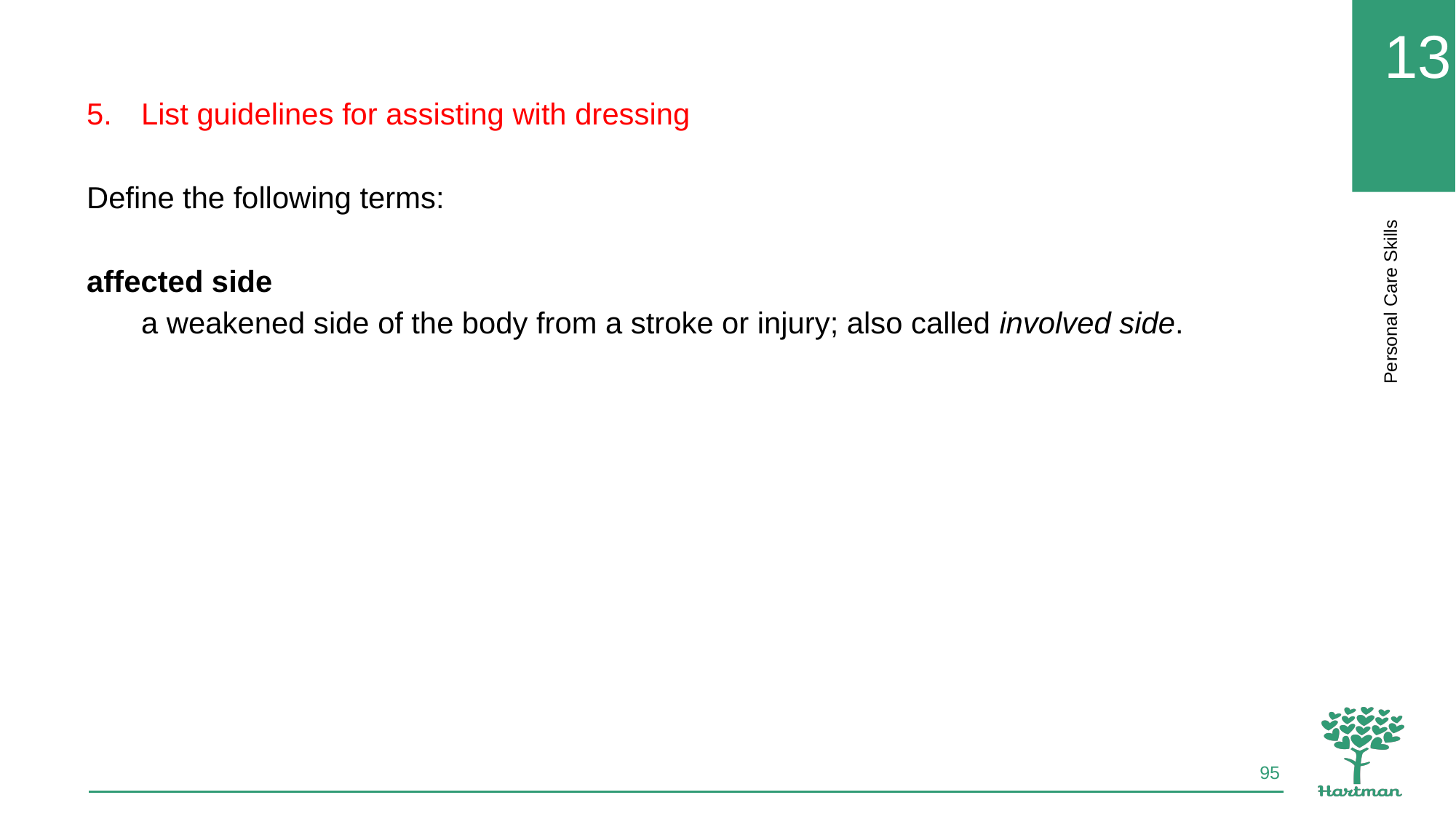

List guidelines for assisting with dressing

Define the following terms:

affected side
a weakened side of the body from a stroke or injury; also called involved side.

95